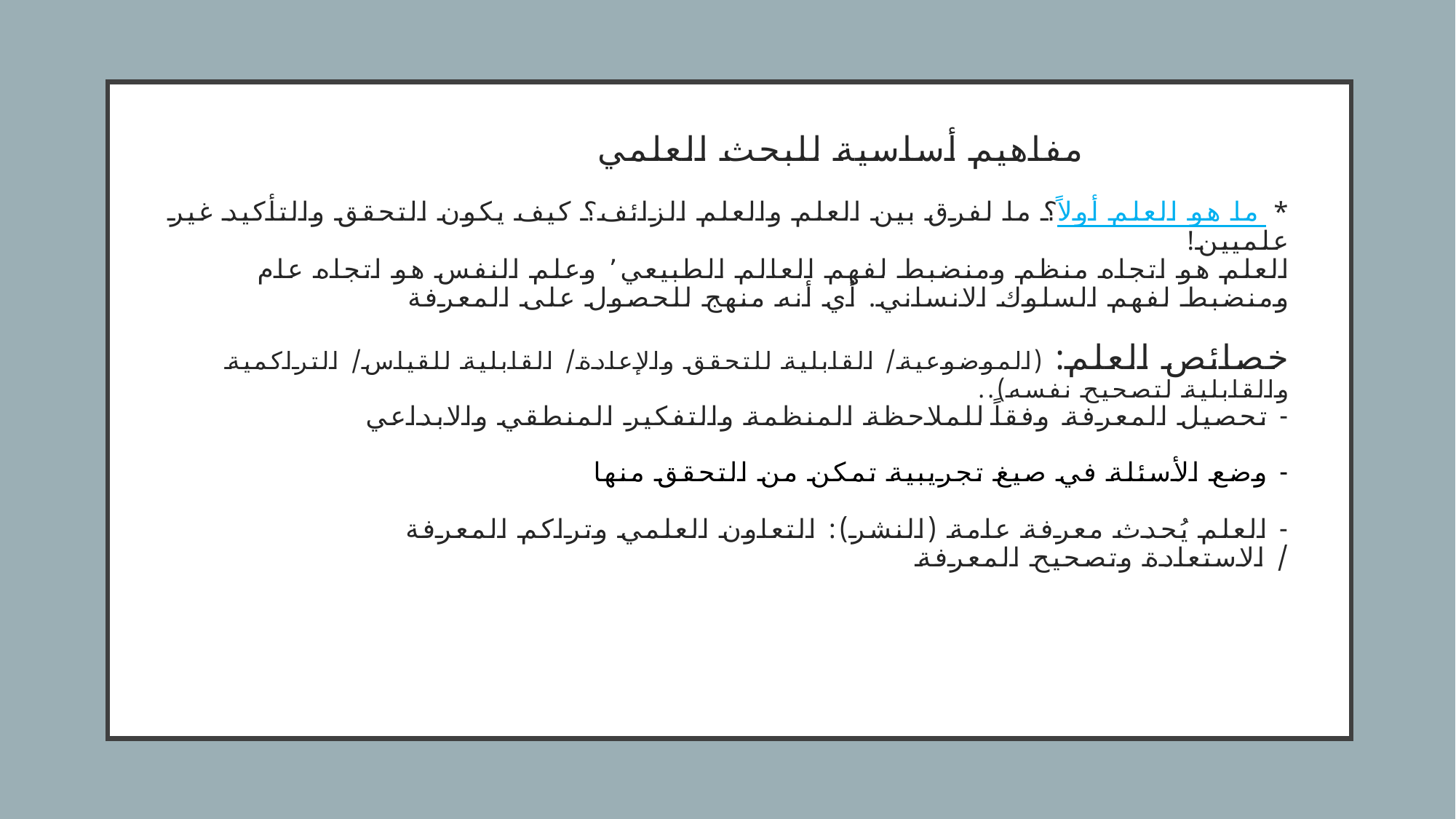

# مفاهيم أساسية للبحث العلمي * ما هو العلم أولاً؟ ما لفرق بين العلم والعلم الزائف؟ كيف يكون التحقق والتأكيد غير علميين! العلم هو اتجاه منظم ومنضبط لفهم العالم الطبيعي٬ وعلم النفس هو اتجاه عام ومنضبط لفهم السلوك الانساني. أي أنه منهج للحصول على المعرفة خصائص العلم: (الموضوعية/ القابلية للتحقق والإعادة/ القابلية للقياس/ التراكمية والقابلية لتصحيح نفسه).. - تحصيل المعرفة وفقاً للملاحظة المنظمة والتفكير المنطقي والابداعي - وضع الأسئلة في صيغ تجريبية تمكن من التحقق منها - العلم يُحدث معرفة عامة (النشر): التعاون العلمي وتراكم المعرفة / الاستعادة وتصحيح المعرفة